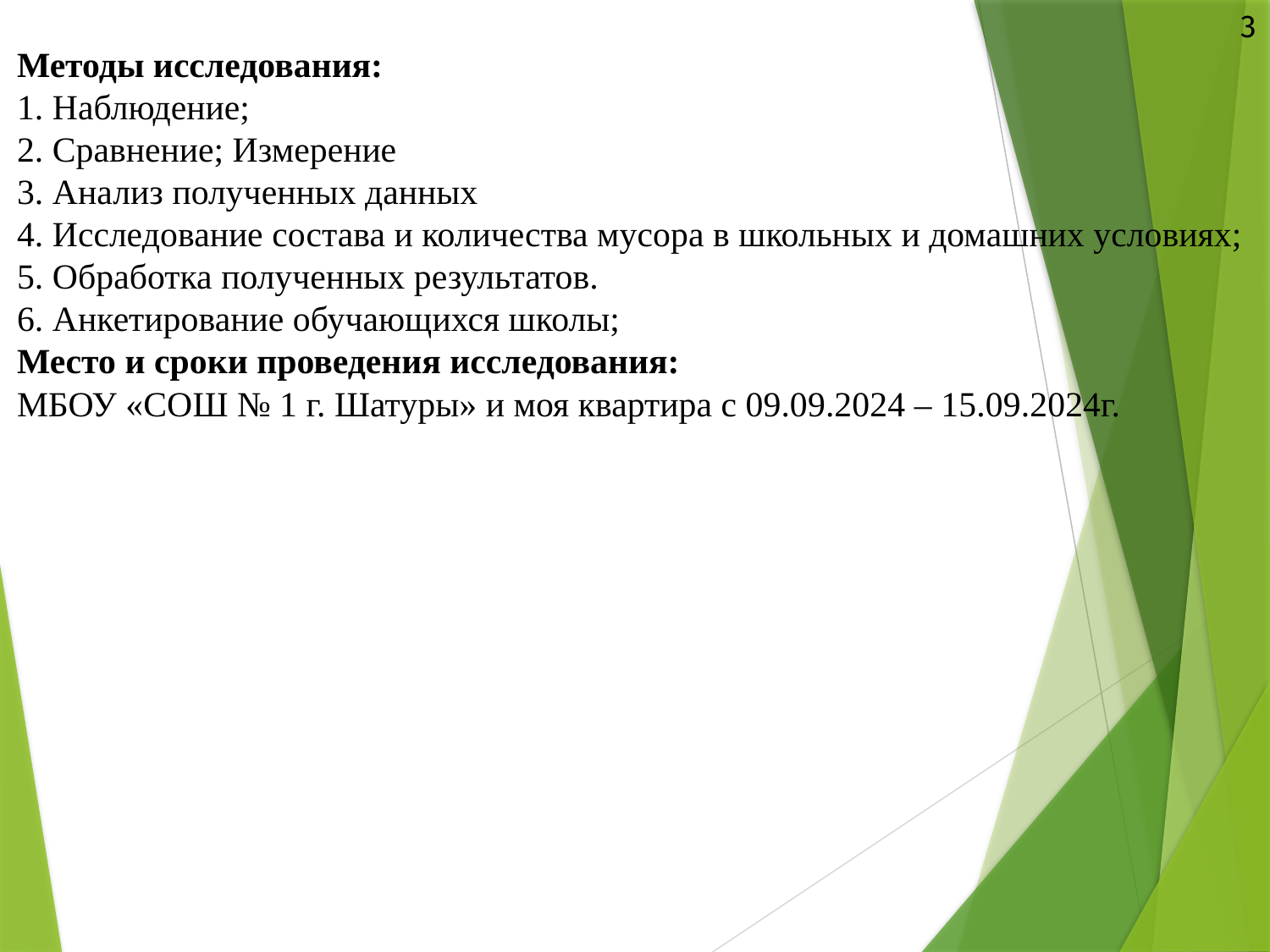

3
Методы исследования:
1. Наблюдение;
2. Сравнение; Измерение
3. Анализ полученных данных
4. Исследование состава и количества мусора в школьных и домашних условиях;
5. Обработка полученных результатов.
6. Анкетирование обучающихся школы;
Место и сроки проведения исследования:
МБОУ «СОШ № 1 г. Шатуры» и моя квартира с 09.09.2024 – 15.09.2024г.